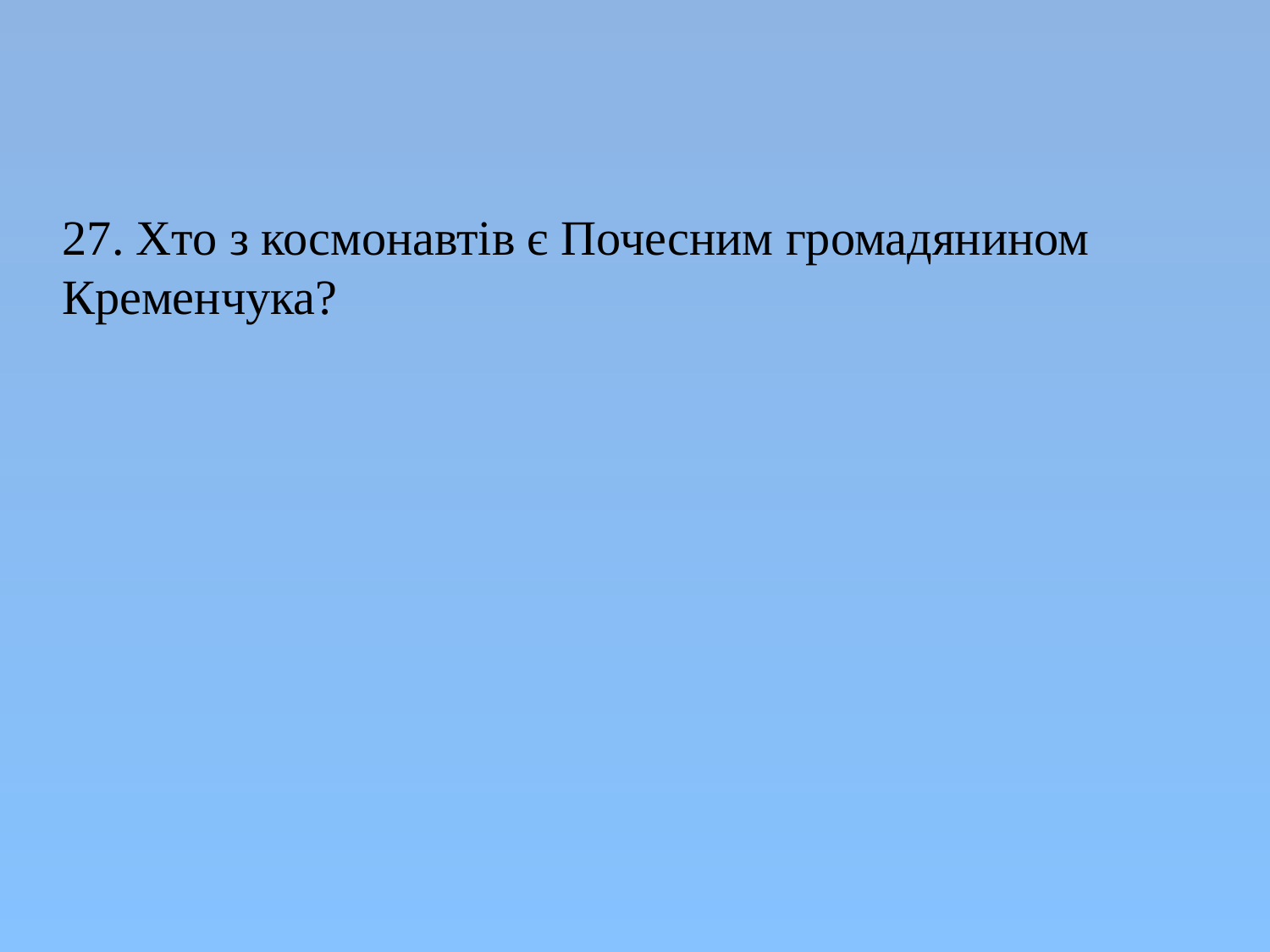

27. Хто з космонавтів є Почесним громадянином Кременчука?